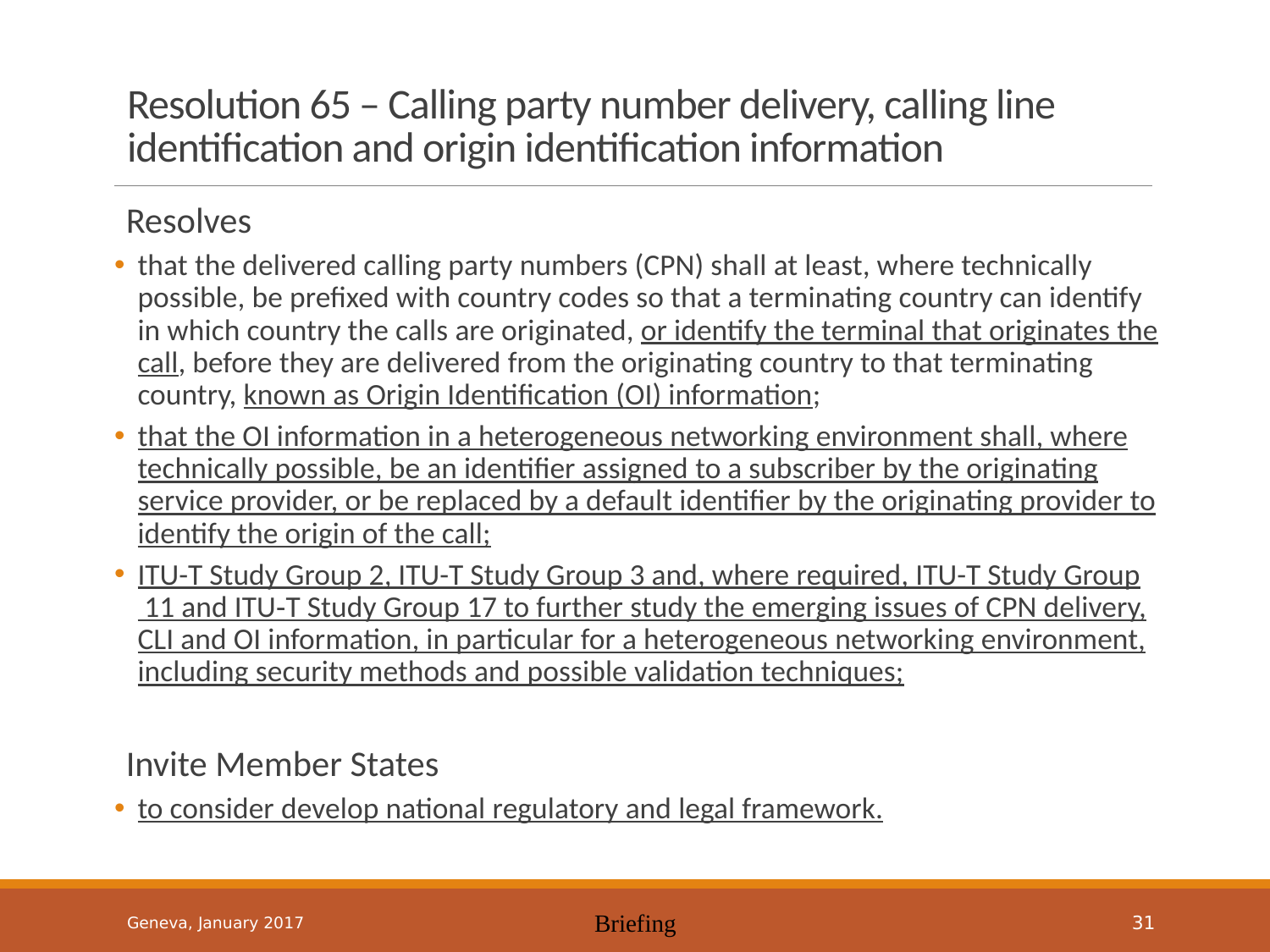

# Resolution 65 – Calling party number delivery, calling line identification and origin identification information
Resolves
that the delivered calling party numbers (CPN) shall at least, where technically possible, be prefixed with country codes so that a terminating country can identify in which country the calls are originated, or identify the terminal that originates the call, before they are delivered from the originating country to that terminating country, known as Origin Identification (OI) information;
that the OI information in a heterogeneous networking environment shall, where technically possible, be an identifier assigned to a subscriber by the originating service provider, or be replaced by a default identifier by the originating provider to identify the origin of the call;
ITU-T Study Group 2, ITU-T Study Group 3 and, where required, ITU-T Study Group  11 and ITU‑T Study Group 17 to further study the emerging issues of CPN delivery, CLI and OI information, in particular for a heterogeneous networking environment, including security methods and possible validation techniques;

Invite Member States
to consider develop national regulatory and legal framework.
Geneva, January 2017
Briefing
31